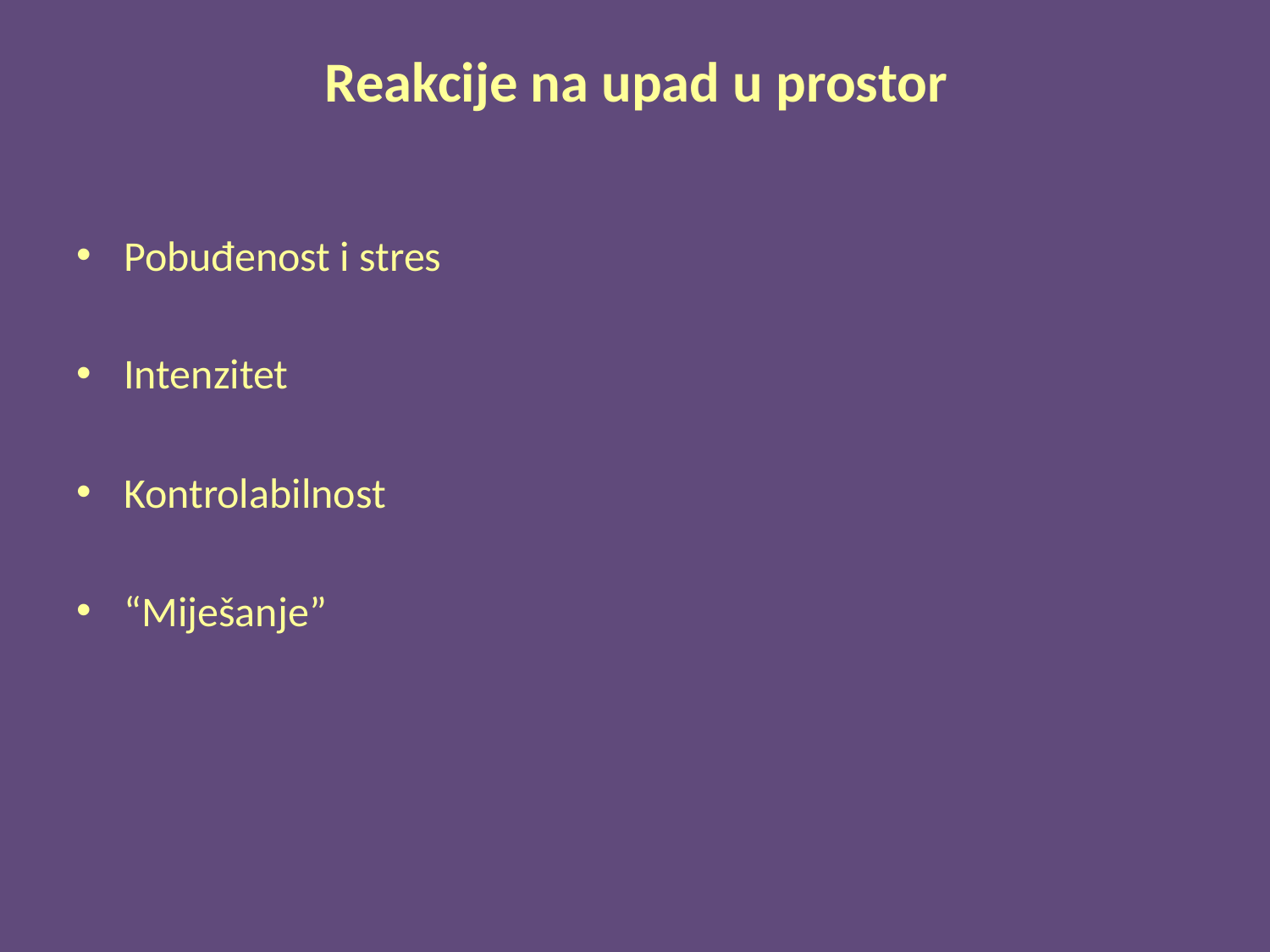

# Reakcije na upad u prostor
Pobuđenost i stres

Intenzitet

Kontrolabilnost

“Miješanje”